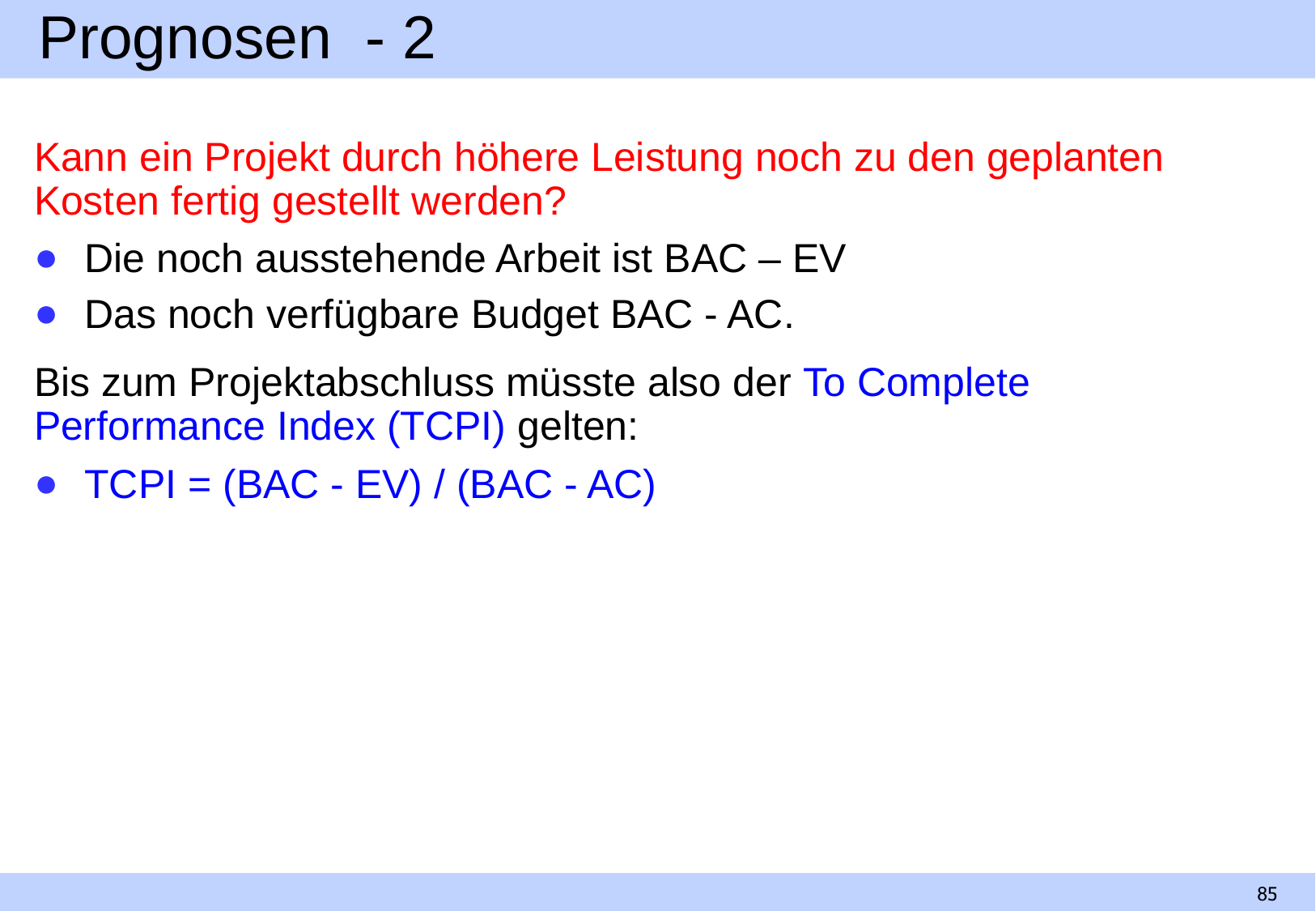

# Prognosen  - 2
Kann ein Projekt durch höhere Leistung noch zu den geplanten Kosten fertig gestellt werden?
Die noch ausstehende Arbeit ist BAC – EV
Das noch verfügbare Budget BAC - AC.
Bis zum Projektabschluss müsste also der To Complete Performance Index (TCPI) gelten:
TCPI = (BAC - EV) / (BAC - AC)

85